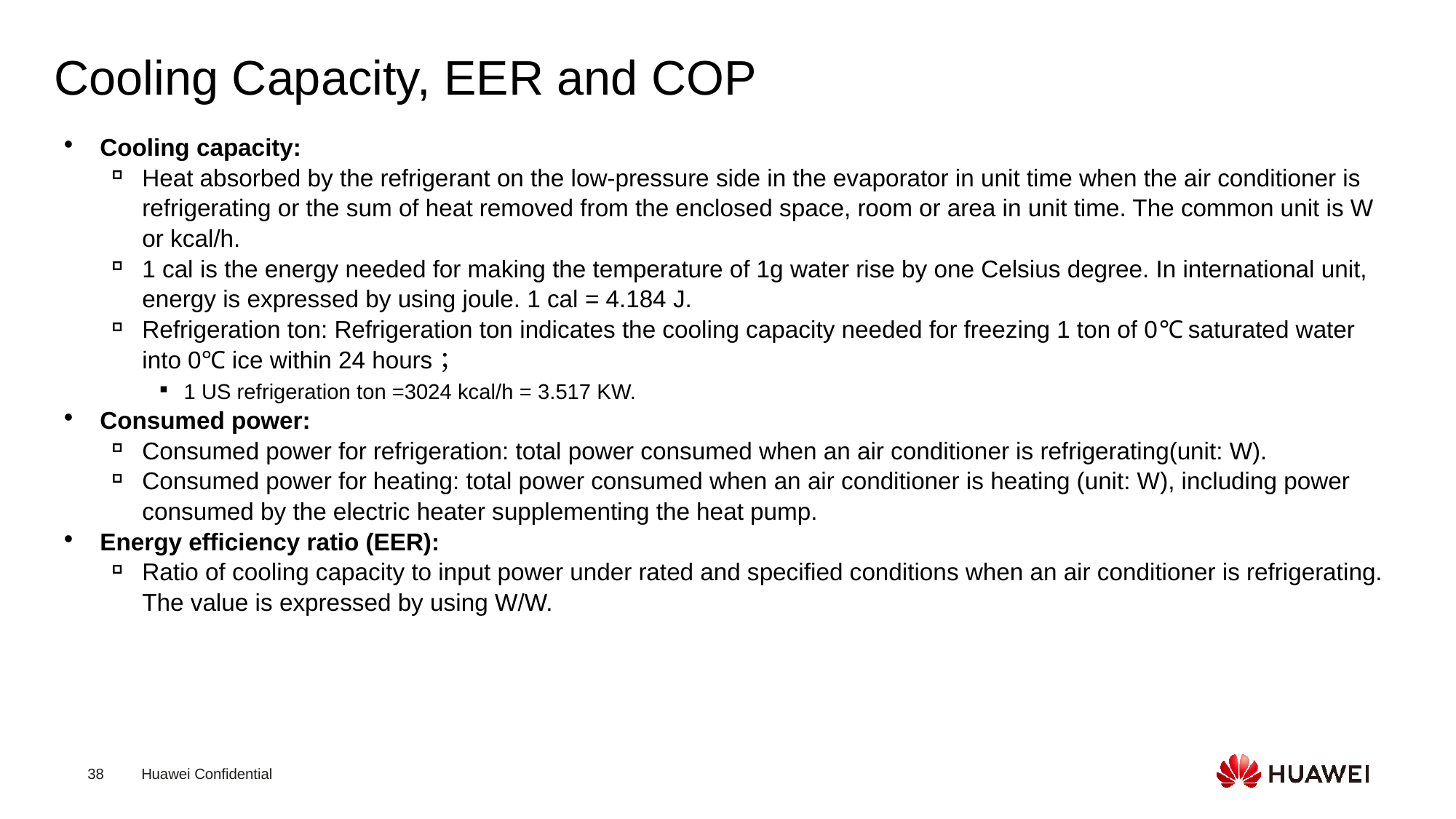

# Cooling Capacity, EER and COP
Cooling capacity:
Heat absorbed by the refrigerant on the low-pressure side in the evaporator in unit time when the air conditioner is refrigerating or the sum of heat removed from the enclosed space, room or area in unit time. The common unit is W or kcal/h.
1 cal is the energy needed for making the temperature of 1g water rise by one Celsius degree. In international unit, energy is expressed by using joule. 1 cal = 4.184 J.
Refrigeration ton: Refrigeration ton indicates the cooling capacity needed for freezing 1 ton of 0℃ saturated water into 0℃ ice within 24 hours；
1 US refrigeration ton =3024 kcal/h = 3.517 KW.
Consumed power:
Consumed power for refrigeration: total power consumed when an air conditioner is refrigerating(unit: W).
Consumed power for heating: total power consumed when an air conditioner is heating (unit: W), including power consumed by the electric heater supplementing the heat pump.
Energy efficiency ratio (EER):
Ratio of cooling capacity to input power under rated and specified conditions when an air conditioner is refrigerating. The value is expressed by using W/W.